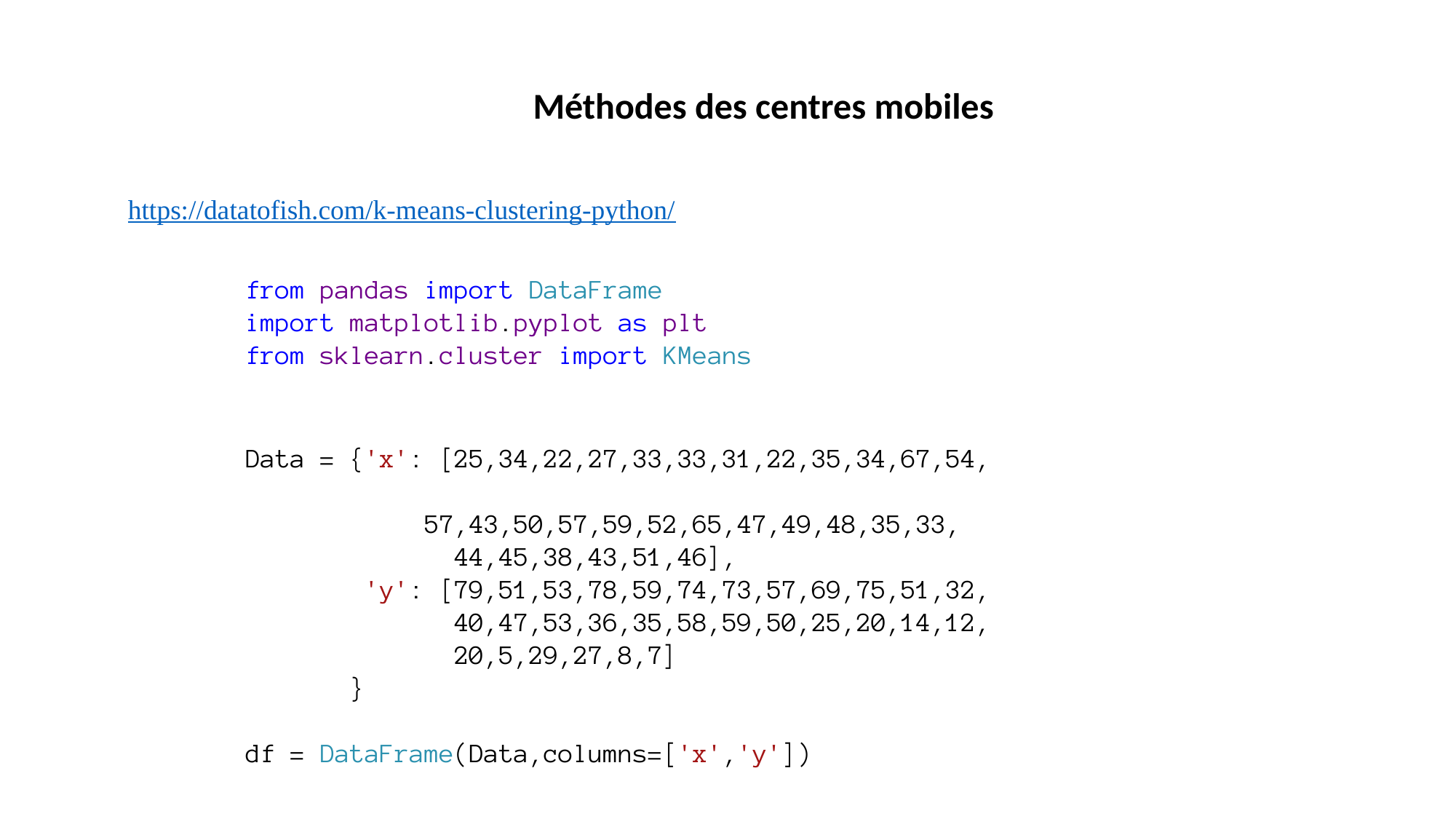

Méthodes des centres mobiles
https://datatofish.com/k-means-clustering-python/
from pandas import DataFrame
import matplotlib.pyplot as plt
from sklearn.cluster import KMeans
Data = {'x': [25,34,22,27,33,33,31,22,35,34,67,54,

            57,43,50,57,59,52,65,47,49,48,35,33,
              44,45,38,43,51,46],
        'y': [79,51,53,78,59,74,73,57,69,75,51,32,
              40,47,53,36,35,58,59,50,25,20,14,12,
              20,5,29,27,8,7]
       }

df = DataFrame(Data,columns=['x','y'])